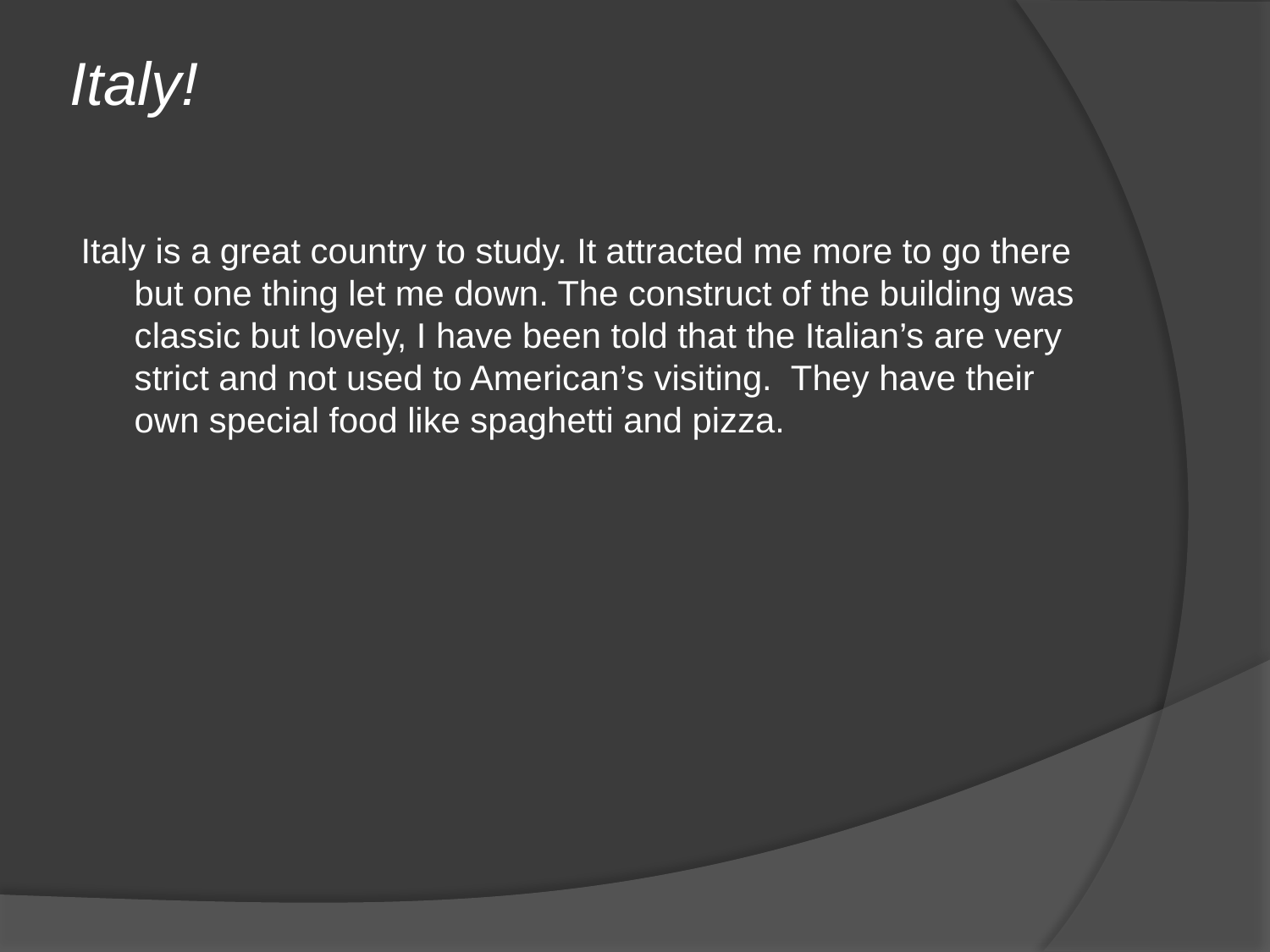

# Italy!
Italy is a great country to study. It attracted me more to go there but one thing let me down. The construct of the building was classic but lovely, I have been told that the Italian’s are very strict and not used to American’s visiting.  They have their own special food like spaghetti and pizza.